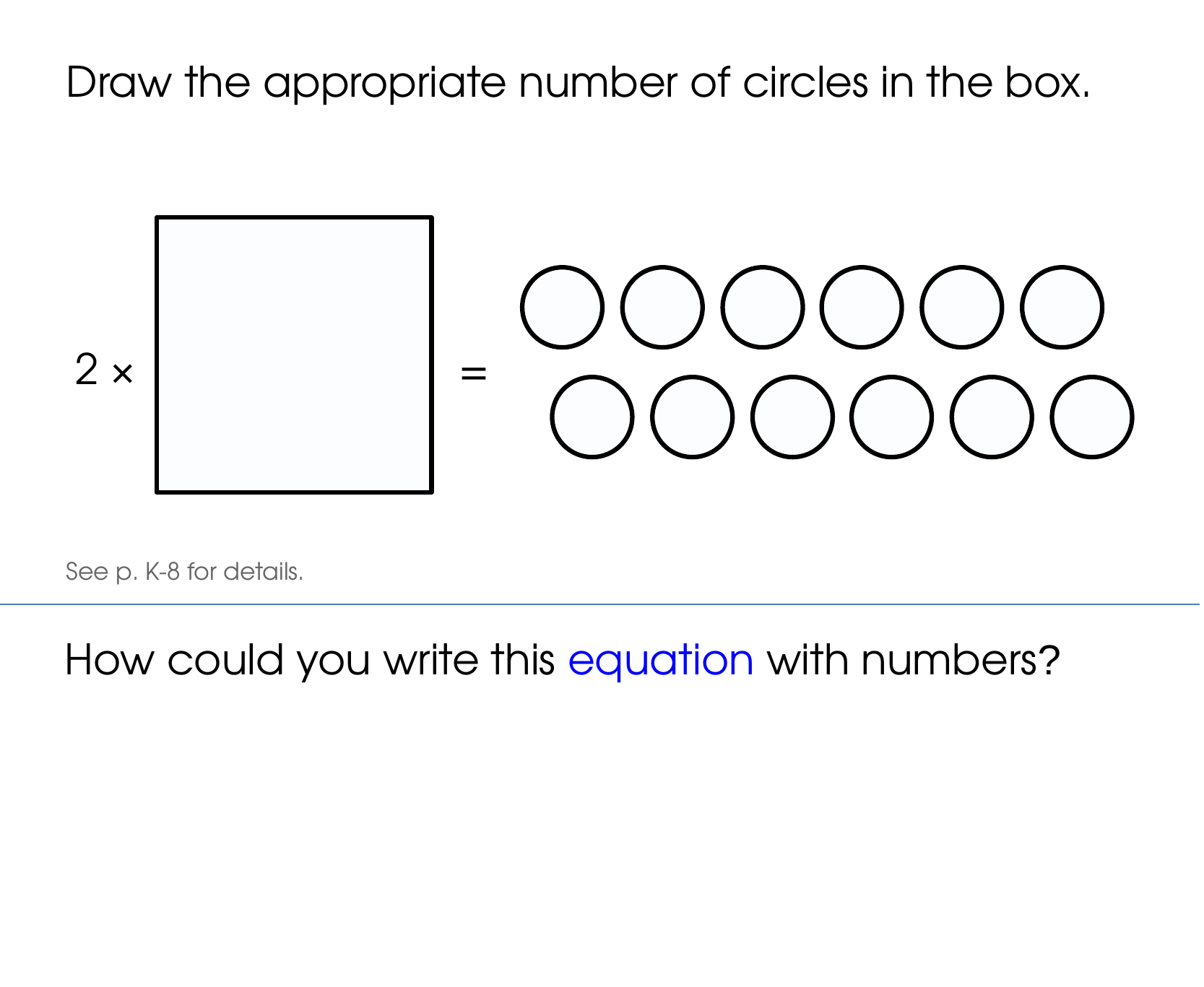

Draw the appropriate number of circles in the box.

2 ×
=

See p. K-8 for details.
How could you write this equation with numbers?